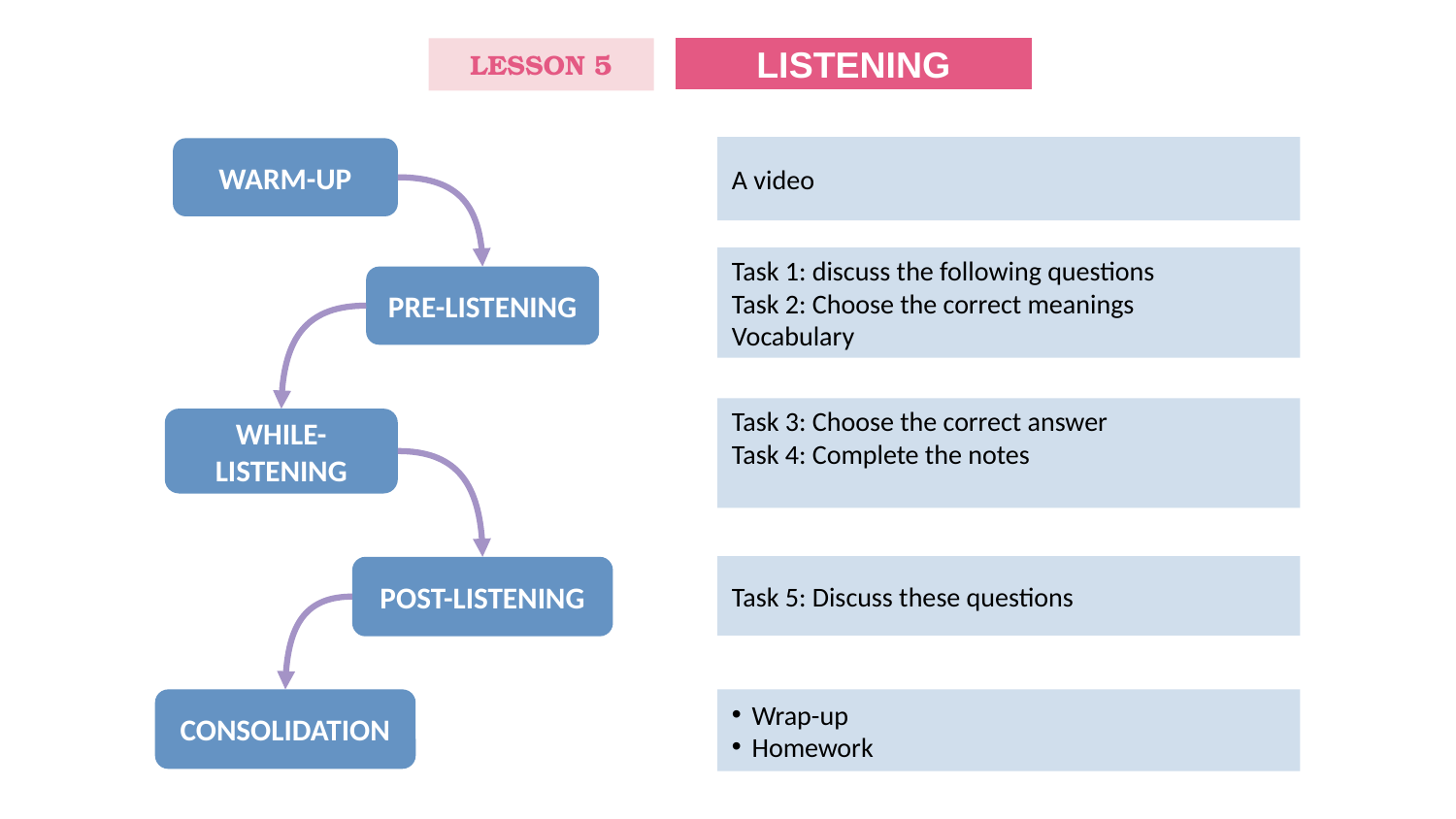

LISTENING
LESSON 5
A video
WARM-UP
Task 1: discuss the following questions
Task 2: Choose the correct meanings
Vocabulary
PRE-LISTENING
Task 3: Choose the correct answer
Task 4: Complete the notes

WHILE-LISTENING
Task 5: Discuss these questions
POST-LISTENING
CONSOLIDATION
Wrap-up
Homework